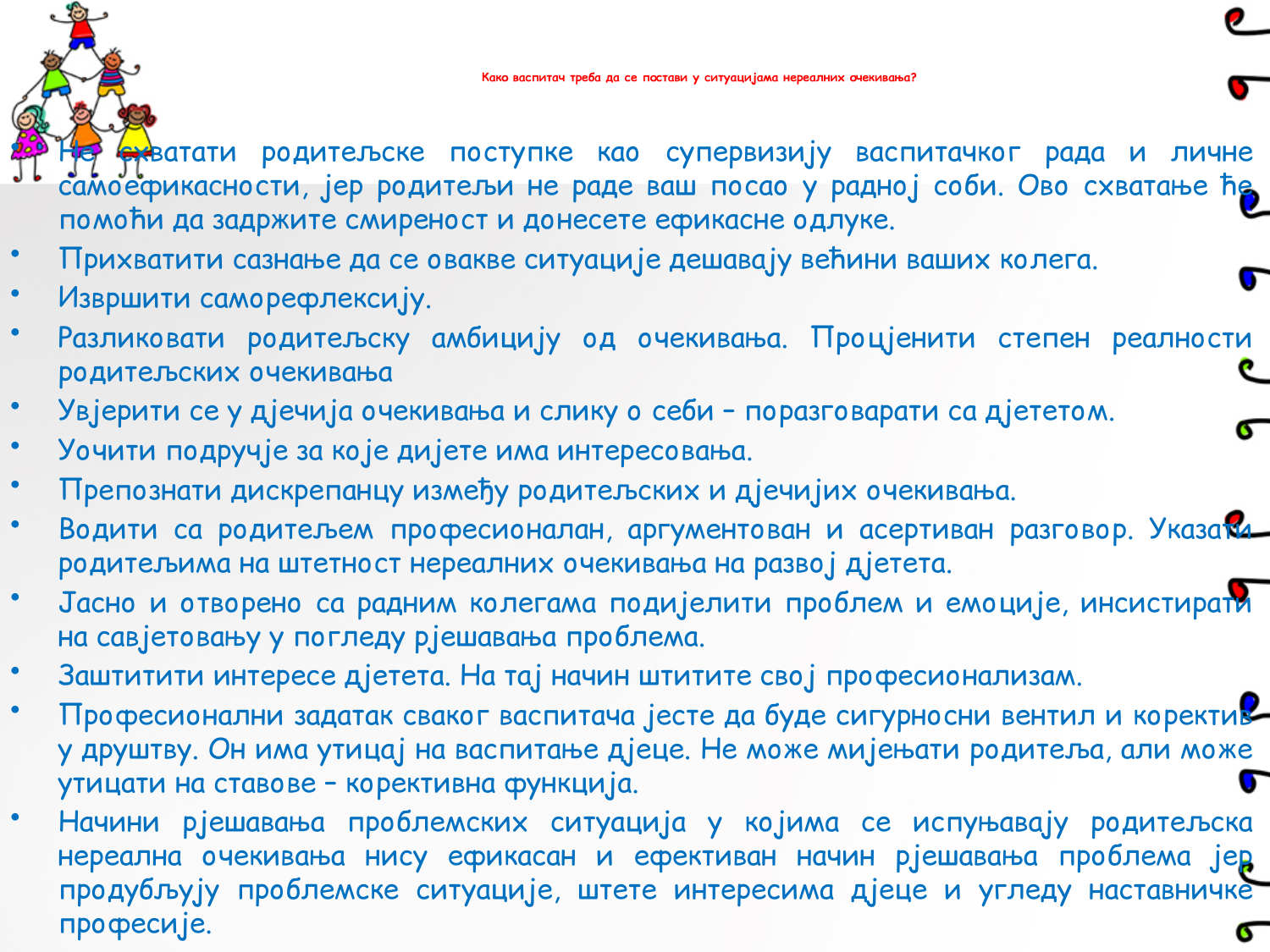

# Како васпитач треба да се постави у ситуацијама нереалних очекивања?
Не схватати родитељске поступке као супервизију васпитачког рада и личне самоефикасности, јер родитељи не раде ваш посао у радној соби. Ово схватање ће помоћи да задржите смиреност и донесете ефикасне одлуке.
Прихватити сазнање да се овакве ситуације дешавају већини ваших колега.
Извршити саморефлексију.
Разликовати родитељску амбицију од очекивања. Процјенити степен реалности родитељских очекивања
Увјерити се у дјечија очекивања и слику о себи – поразговарати са дјететом.
Уочити подручје за које дијете има интересовања.
Препознати дискрепанцу између родитељских и дјечијих очекивања.
Водити са родитељем професионалан, аргументован и асертиван разговор. Указати родитељима на штетност нереалних очекивања на развој дјетета.
Јасно и отворено са радним колегама подијелити проблем и емоције, инсистирати на савјетовању у погледу рјешавања проблема.
Заштитити интересе дјетета. На тај начин штитите свој професионализам.
Професионални задатак сваког васпитача јесте да буде сигурносни вентил и коректив у друштву. Он има утицај на васпитање дјеце. Не може мијењати родитеља, али може утицати на ставове – корективна функција.
Начини рјешавања проблемских ситуација у којима се испуњавају родитељска нереална очекивања нису ефикасан и ефективан начин рјешавања проблема јер продубљују проблемске ситуације, штете интересима дјеце и угледу наставничке професије.